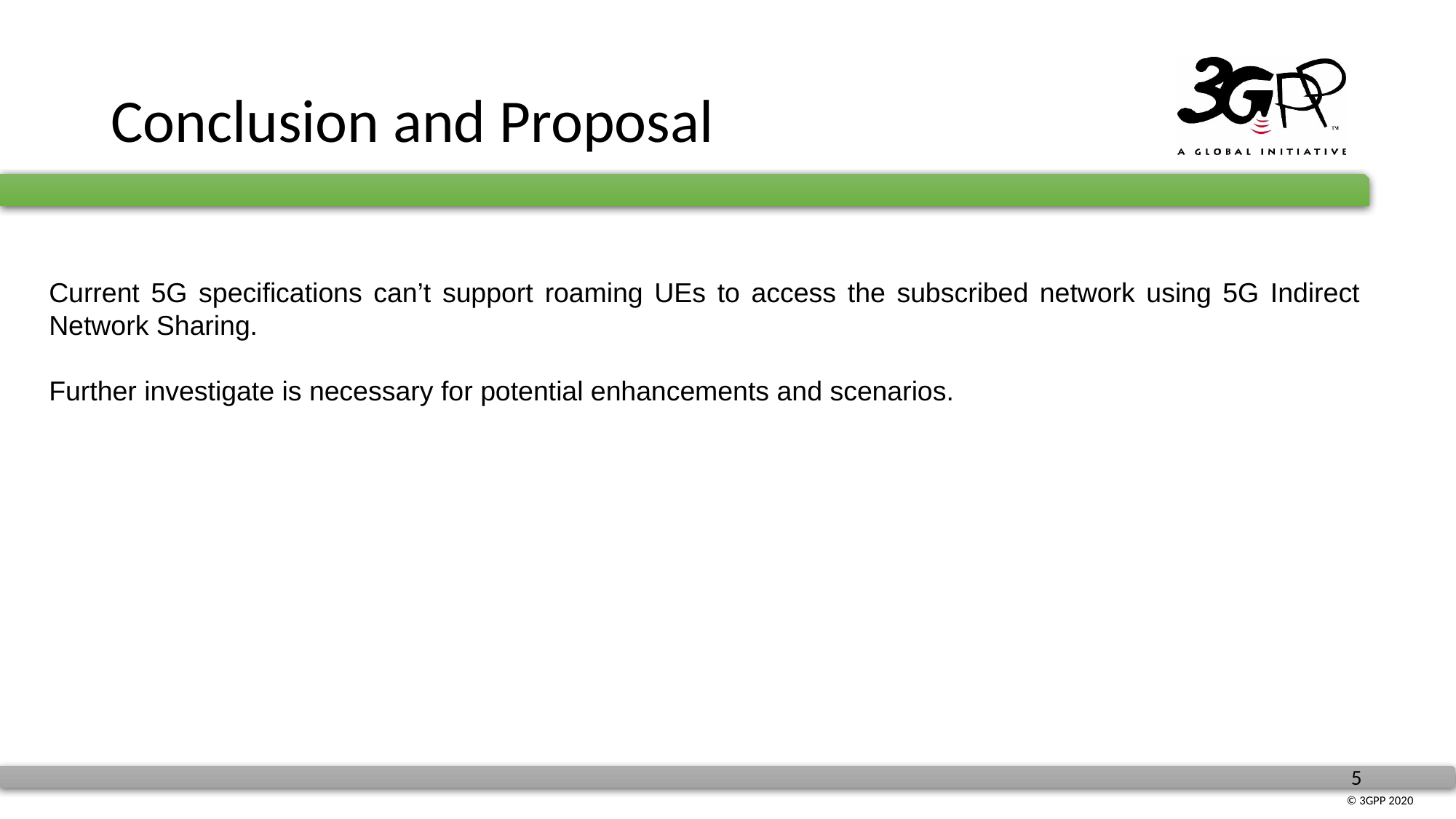

# Conclusion and Proposal
Current 5G specifications can’t support roaming UEs to access the subscribed network using 5G Indirect Network Sharing.

Further investigate is necessary for potential enhancements and scenarios.